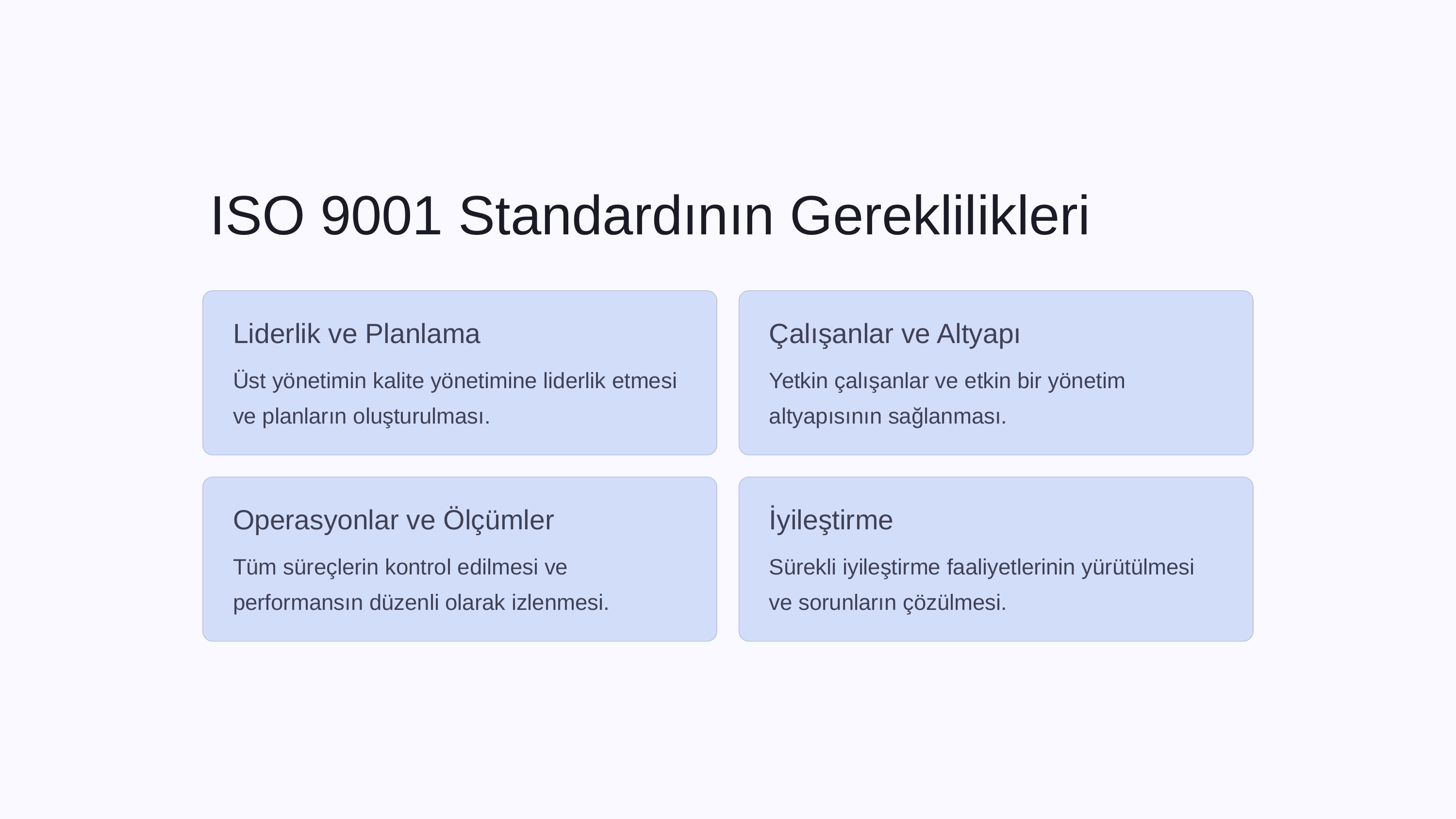

ISO 9001 Standardının Gereklilikleri

Liderlik ve Planlama
Çalışanlar ve Altyapı
Üst yönetimin kalite yönetimine liderlik etmesi ve planların oluşturulması.
Yetkin çalışanlar ve etkin bir yönetim altyapısının sağlanması.

Operasyonlar ve Ölçümler
İyileştirme
Tüm süreçlerin kontrol edilmesi ve performansın düzenli olarak izlenmesi.
Sürekli iyileştirme faaliyetlerinin yürütülmesi ve sorunların çözülmesi.